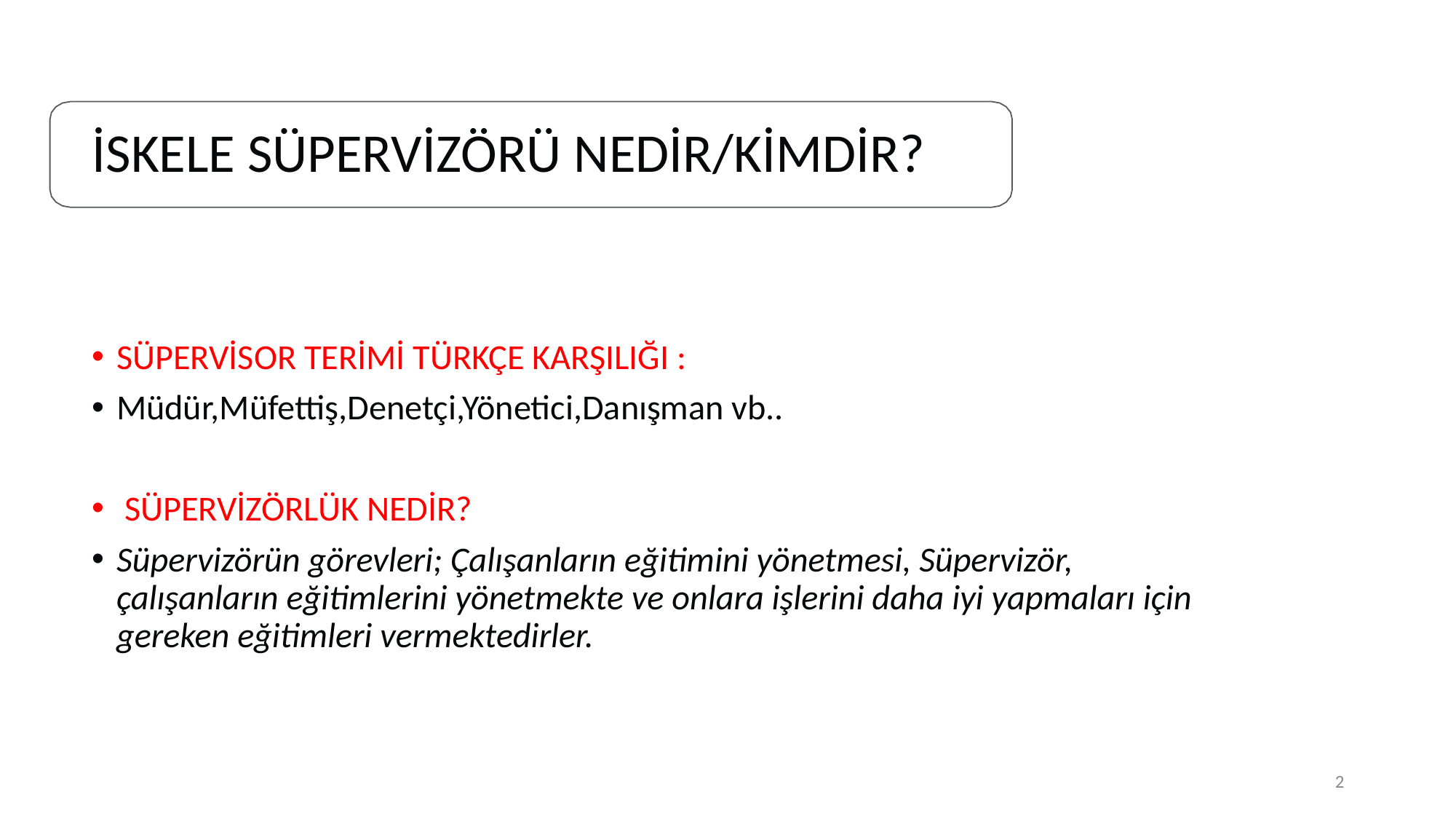

# İSKELE SÜPERVİZÖRÜ NEDİR/KİMDİR?

SÜPERVİSOR TERİMİ TÜRKÇE KARŞILIĞI :
Müdür,Müfettiş,Denetçi,Yönetici,Danışman vb..

 SÜPERVİZÖRLÜK NEDİR?
Süpervizörün görevleri; Çalışanların eğitimini yönetmesi, Süpervizör, çalışanların eğitimlerini yönetmekte ve onlara işlerini daha iyi yapmaları için gereken eğitimleri vermektedirler.

2